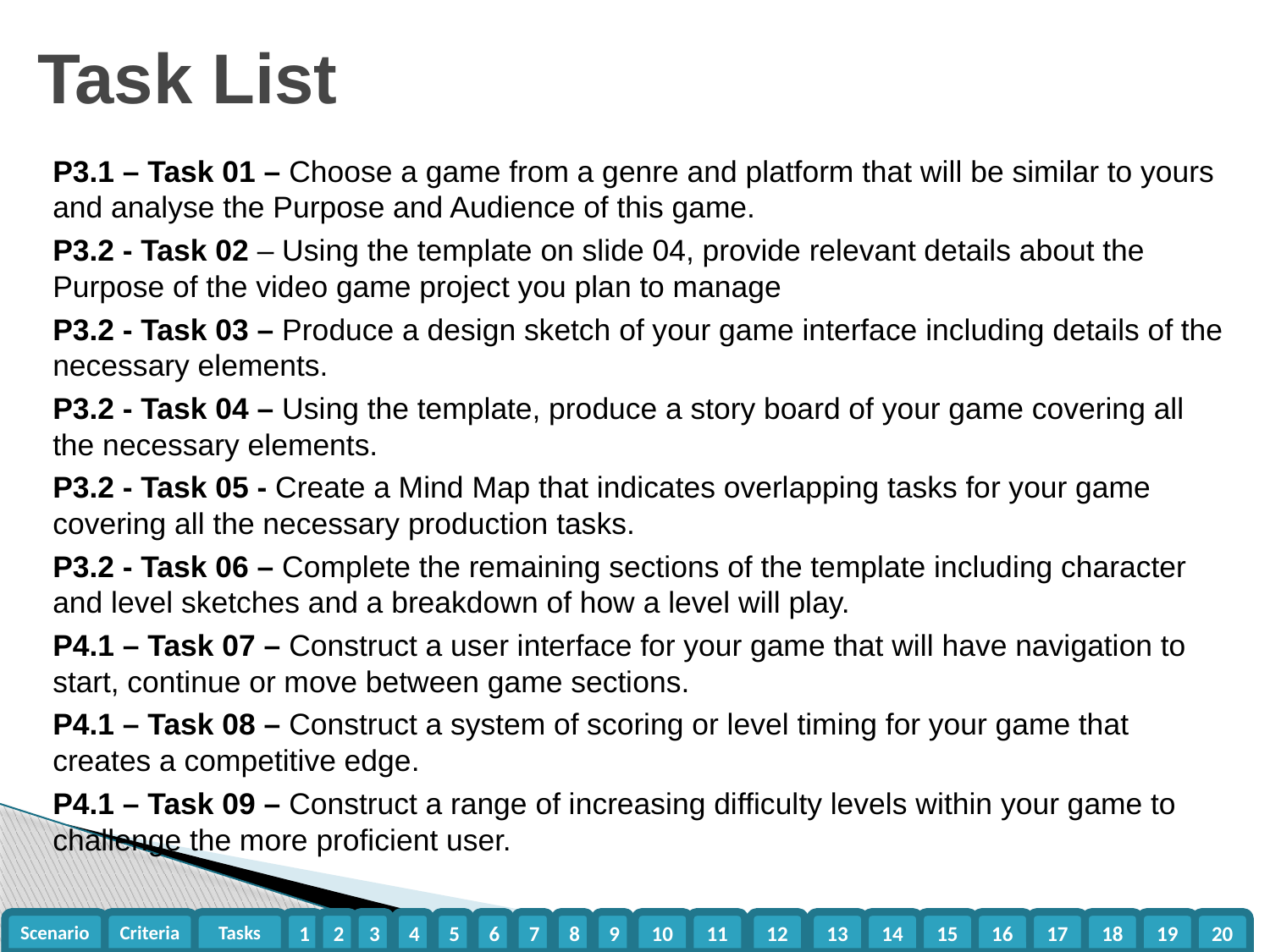

# Task List
P3.1 – Task 01 – Choose a game from a genre and platform that will be similar to yours and analyse the Purpose and Audience of this game.
P3.2 - Task 02 – Using the template on slide 04, provide relevant details about the Purpose of the video game project you plan to manage
P3.2 - Task 03 – Produce a design sketch of your game interface including details of the necessary elements.
P3.2 - Task 04 – Using the template, produce a story board of your game covering all the necessary elements.
P3.2 - Task 05 - Create a Mind Map that indicates overlapping tasks for your game covering all the necessary production tasks.
P3.2 - Task 06 – Complete the remaining sections of the template including character and level sketches and a breakdown of how a level will play.
P4.1 – Task 07 – Construct a user interface for your game that will have navigation to start, continue or move between game sections.
P4.1 – Task 08 – Construct a system of scoring or level timing for your game that creates a competitive edge.
P4.1 – Task 09 – Construct a range of increasing difficulty levels within your game to challenge the more proficient user.
Scenario
Criteria
Tasks
1
2
3
4
5
6
7
8
9
10
11
12
13
14
15
16
17
18
19
20